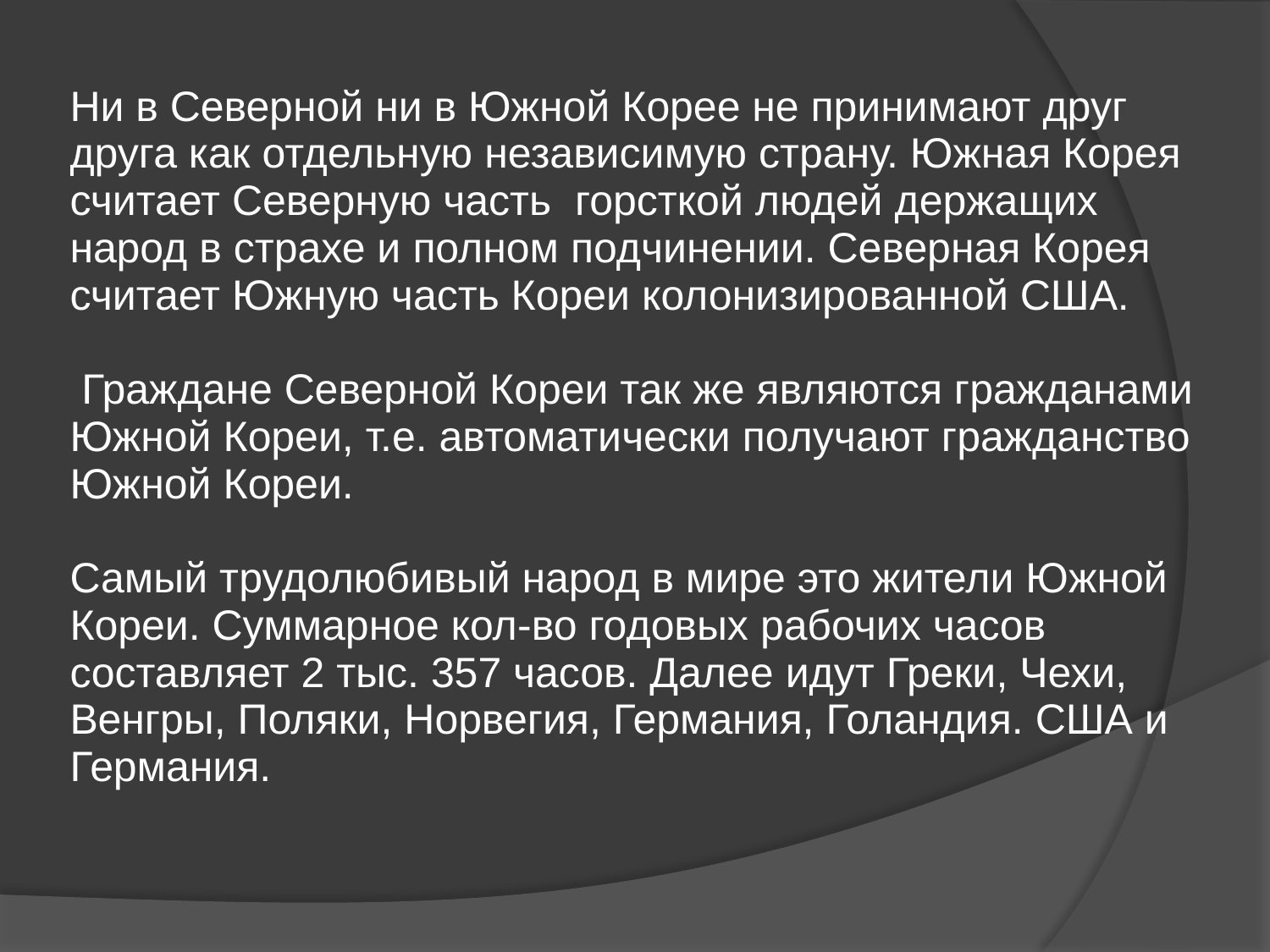

# Ни в Северной ни в Южной Корее не принимают друг друга как отдельную независимую страну. Южная Корея считает Северную часть  горсткой людей держащих народ в страхе и полном подчинении. Северная Корея считает Южную часть Кореи колонизированной США. Граждане Северной Кореи так же являются гражданами Южной Кореи, т.е. автоматически получают гражданство Южной Кореи. Самый трудолюбивый народ в мире это жители Южной Кореи. Суммарное кол-во годовых рабочих часов составляет 2 тыс. 357 часов. Далее идут Греки, Чехи, Венгры, Поляки, Норвегия, Германия, Голандия. США и Германия.